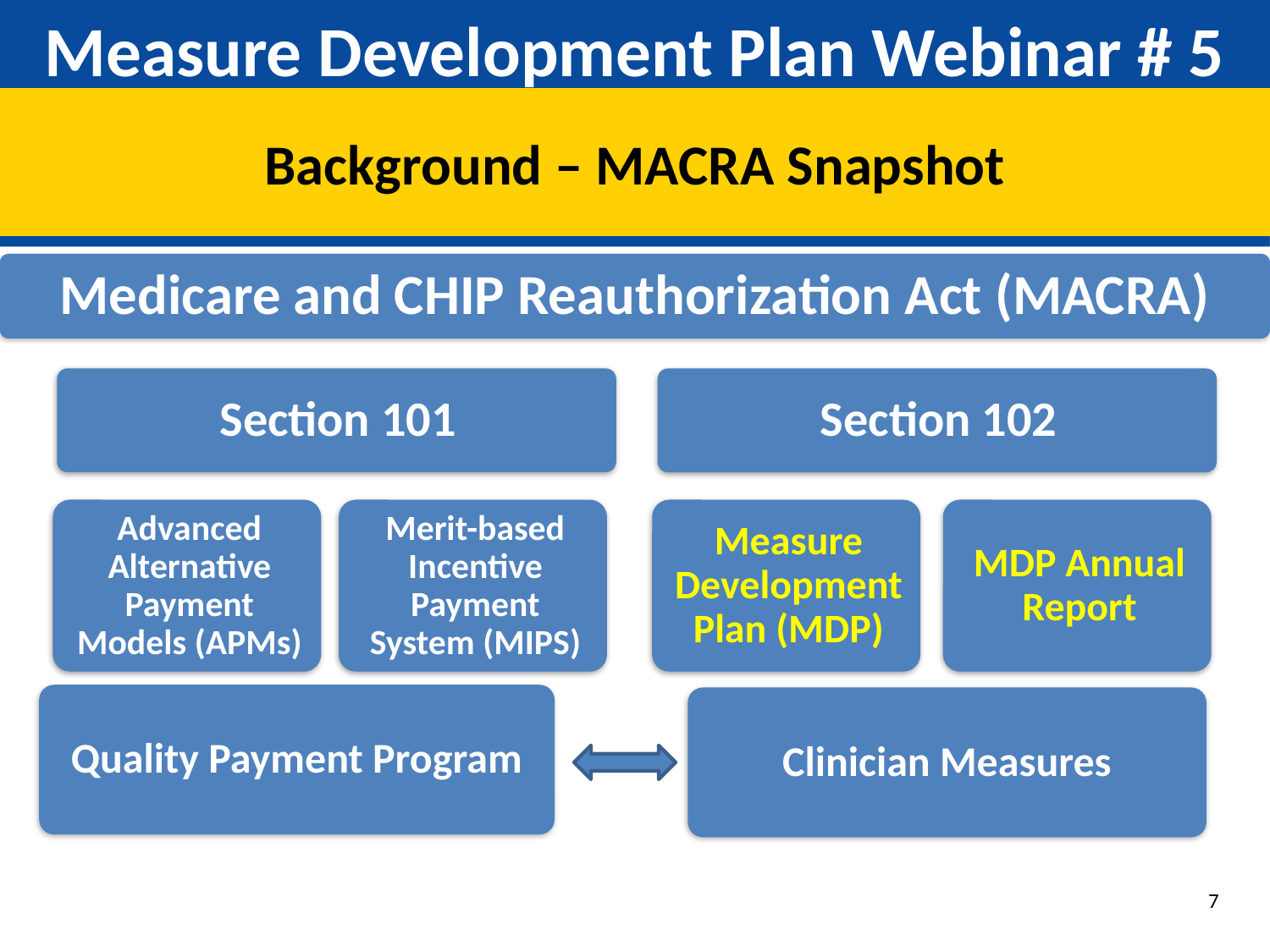

# Measure Development Plan Webinar # 5
Background – MACRA Snapshot

Medicare and CHIP Reauthorization Act (MACRA)
Section 101
Advanced Alternative Payment Models (APMs)
Merit-based Incentive Payment System (MIPS)
Section 102
Measure Development Plan (MDP)
MDP Annual Report

Quality Payment Program

Clinician Measures